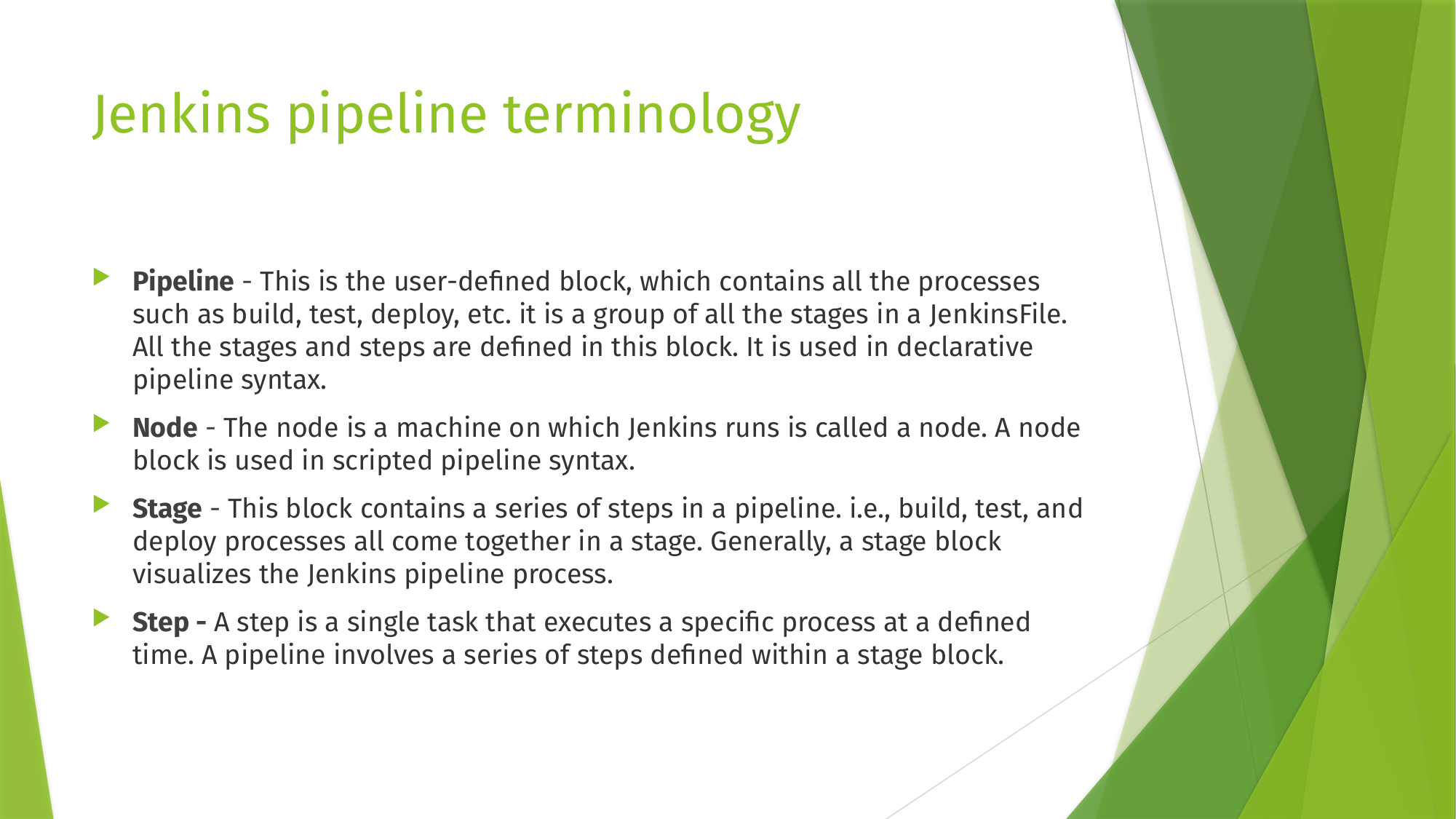

# Jenkins pipeline terminology
Pipeline - This is the user-defined block, which contains all the processes such as build, test, deploy, etc. it is a group of all the stages in a JenkinsFile. All the stages and steps are defined in this block. It is used in declarative pipeline syntax.
Node - The node is a machine on which Jenkins runs is called a node. A node block is used in scripted pipeline syntax.
Stage - This block contains a series of steps in a pipeline. i.e., build, test, and deploy processes all come together in a stage. Generally, a stage block visualizes the Jenkins pipeline process.
Step - A step is a single task that executes a specific process at a defined time. A pipeline involves a series of steps defined within a stage block.